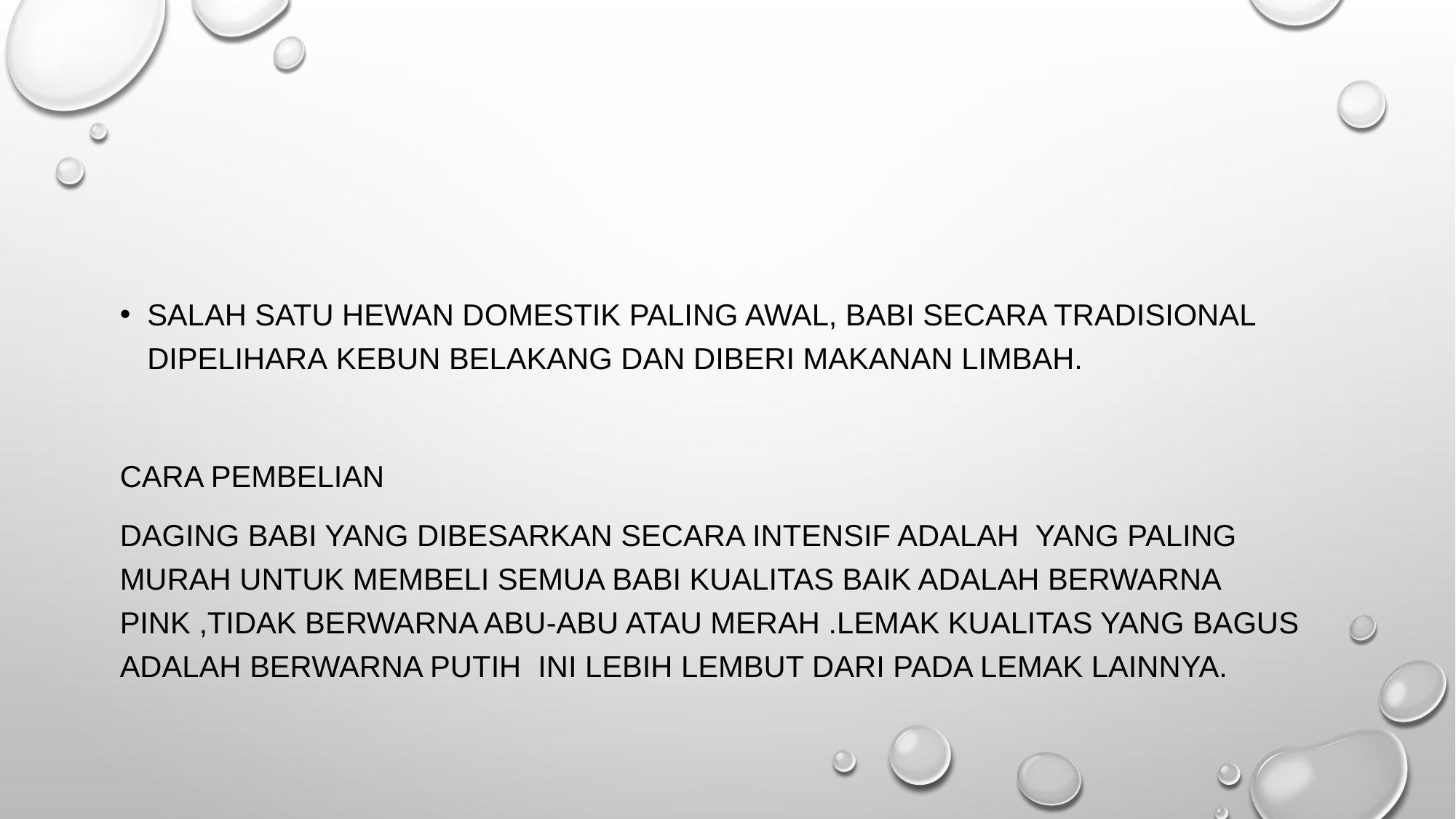

#
Salah satu hewan domestik paling awal, babi secara tradisional dipelihara kebun belakang dan diberi makanan limbah.

Cara pembelian
Daging babi yang dibesarkan secara intensif adalah  yang paling murah untuk membeli Semua babi kualitas baik adalah berwarna pink ,tidak berwarna abu-abu atau merah .Lemak kualitas yang bagus adalah berwarna putih  Ini lebih lembut dari pada lemak lainnya.